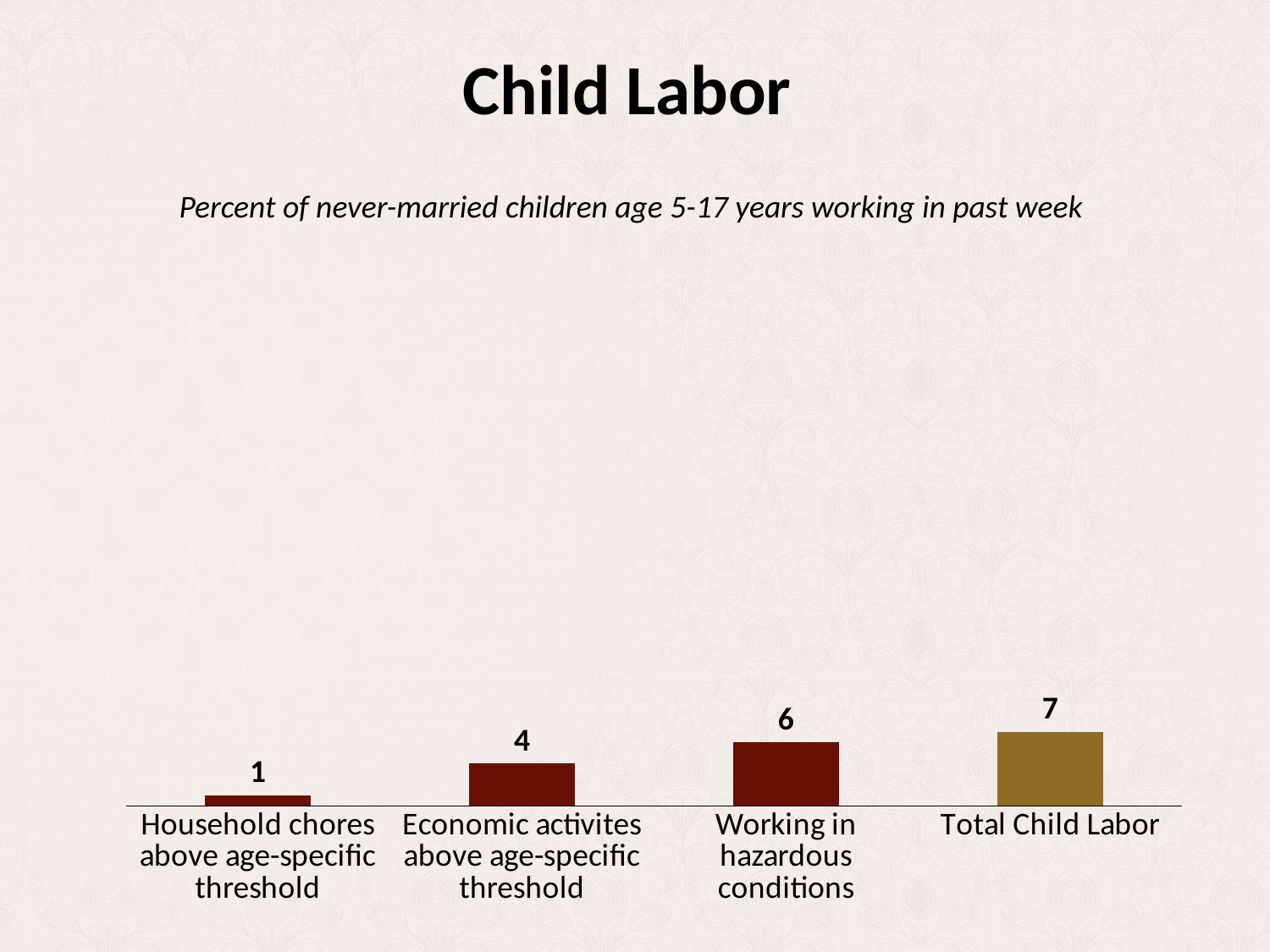

# Child Labor
Percent of never-married children age 5-17 years working in past week

### Chart

| Category | Children age 12-14 |
|---|---|
| Household chores above age-specific threshold | 1.0 |
| Economic activites above age-specific threshold | 4.0 |
| Working in hazardous conditions | 6.0 |
| Total Child Labor | 7.0 |